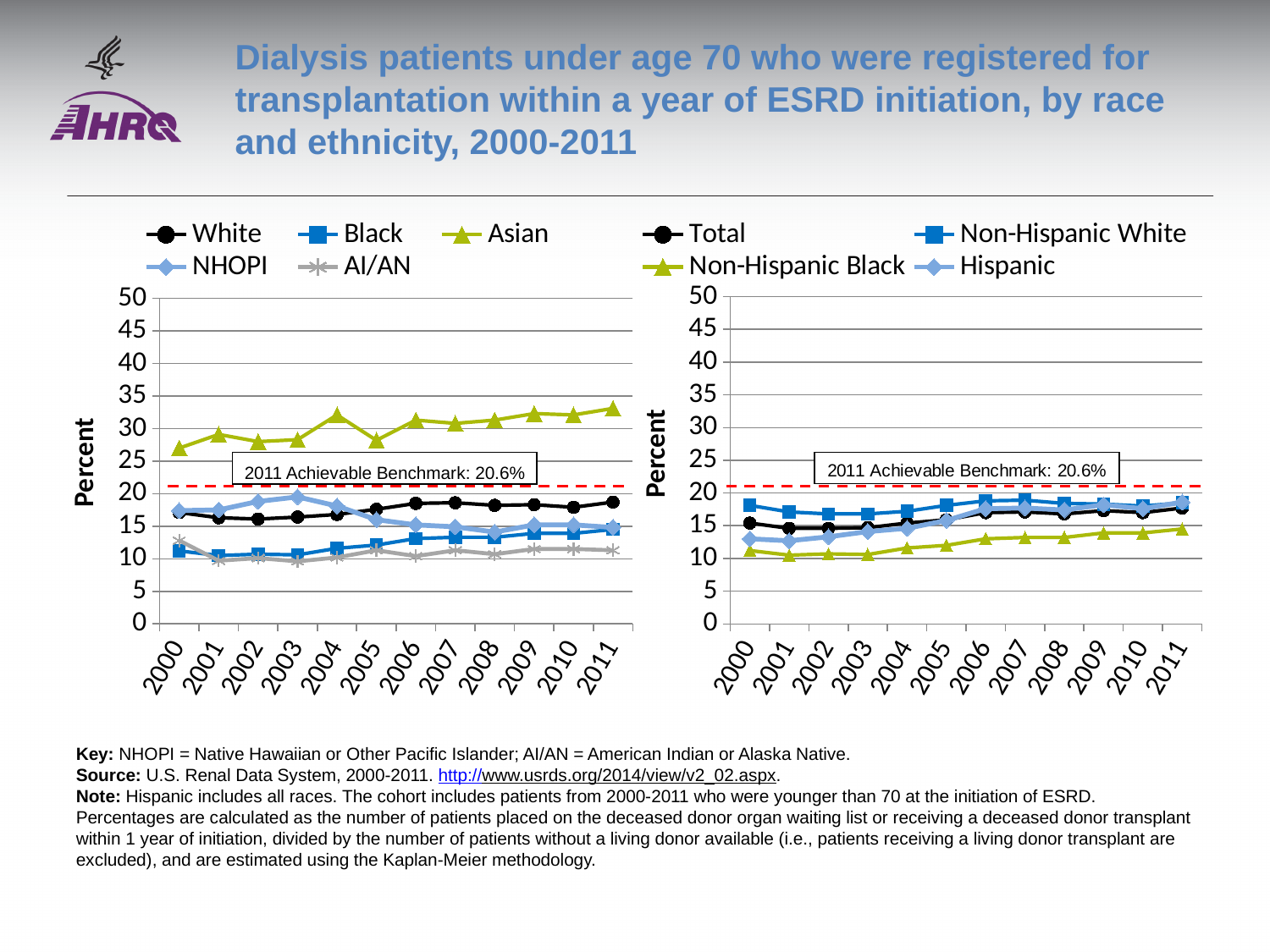

# Dialysis patients under age 70 who were registered for transplantation within a year of ESRD initiation, by race and ethnicity, 2000-2011

### Chart

| Category | White | Black | Asian | NHOPI | AI/AN |
|---|---|---|---|---|---|
| 2000 | 17.1 | 11.2 | 27.0 | 17.4 | 12.8 |
| 2001 | 16.3 | 10.5 | 29.1 | 17.5 | 9.7 |
| 2002 | 16.1 | 10.7 | 28.0 | 18.8 | 10.1 |
| 2003 | 16.4 | 10.6 | 28.3 | 19.5 | 9.6 |
| 2004 | 16.8 | 11.6 | 32.1 | 18.1 | 10.2 |
| 2005 | 17.6 | 12.1 | 28.2 | 16.0 | 11.3 |
| 2006 | 18.5 | 13.1 | 31.3 | 15.2 | 10.4 |
| 2007 | 18.6 | 13.3 | 30.8 | 14.9 | 11.3 |
| 2008 | 18.2 | 13.3 | 31.3 | 14.1 | 10.7 |
| 2009 | 18.3 | 13.9 | 32.3 | 15.2 | 11.5 |
| 2010 | 17.9 | 13.9 | 32.1 | 15.2 | 11.5 |
| 2011 | 18.7 | 14.5 | 33.1 | 14.8 | 11.3 |

### Chart

| Category | Total | Non-Hispanic White | Non-Hispanic Black | Hispanic |
|---|---|---|---|---|
| 2000 | 15.4 | 18.1 | 11.2 | 13.0 |
| 2001 | 14.6 | 17.1 | 10.5 | 12.7 |
| 2002 | 14.6 | 16.8 | 10.7 | 13.3 |
| 2003 | 14.7 | 16.8 | 10.6 | 14.1 |
| 2004 | 15.4 | 17.2 | 11.6 | 14.6 |
| 2005 | 15.9 | 18.1 | 12.0 | 15.8 |
| 2006 | 17.0 | 18.8 | 13.0 | 17.6 |
| 2007 | 17.1 | 18.9 | 13.2 | 17.7 |
| 2008 | 16.8 | 18.4 | 13.2 | 17.4 |
| 2009 | 17.3 | 18.3 | 13.9 | 18.2 |
| 2010 | 17.0 | 18.0 | 13.9 | 17.6 |
| 2011 | 17.7 | 18.5 | 14.5 | 18.6 |
2011 Achievable Benchmark: 20.6%
Key: NHOPI = Native Hawaiian or Other Pacific Islander; AI/AN = American Indian or Alaska Native.
Source: U.S. Renal Data System, 2000-2011. http://www.usrds.org/2014/view/v2_02.aspx.
Note: Hispanic includes all races. The cohort includes patients from 2000-2011 who were younger than 70 at the initiation of ESRD. Percentages are calculated as the number of patients placed on the deceased donor organ waiting list or receiving a deceased donor transplant within 1 year of initiation, divided by the number of patients without a living donor available (i.e., patients receiving a living donor transplant are excluded), and are estimated using the Kaplan-Meier methodology.